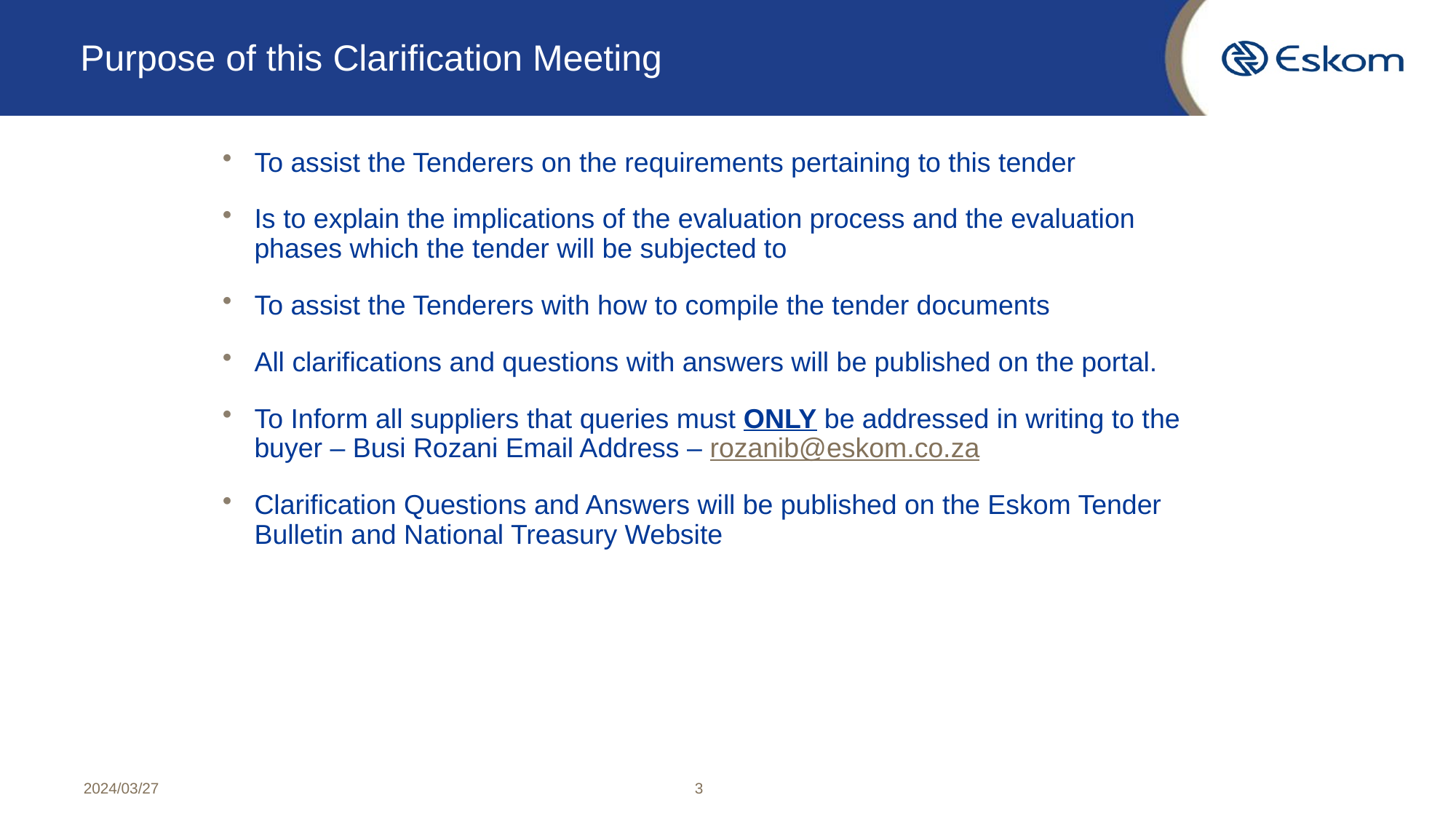

# Purpose of this Clarification Meeting
To assist the Tenderers on the requirements pertaining to this tender
Is to explain the implications of the evaluation process and the evaluation phases which the tender will be subjected to
To assist the Tenderers with how to compile the tender documents
All clarifications and questions with answers will be published on the portal.
To Inform all suppliers that queries must ONLY be addressed in writing to the buyer – Busi Rozani Email Address – rozanib@eskom.co.za
Clarification Questions and Answers will be published on the Eskom Tender Bulletin and National Treasury Website
2024/03/27
3